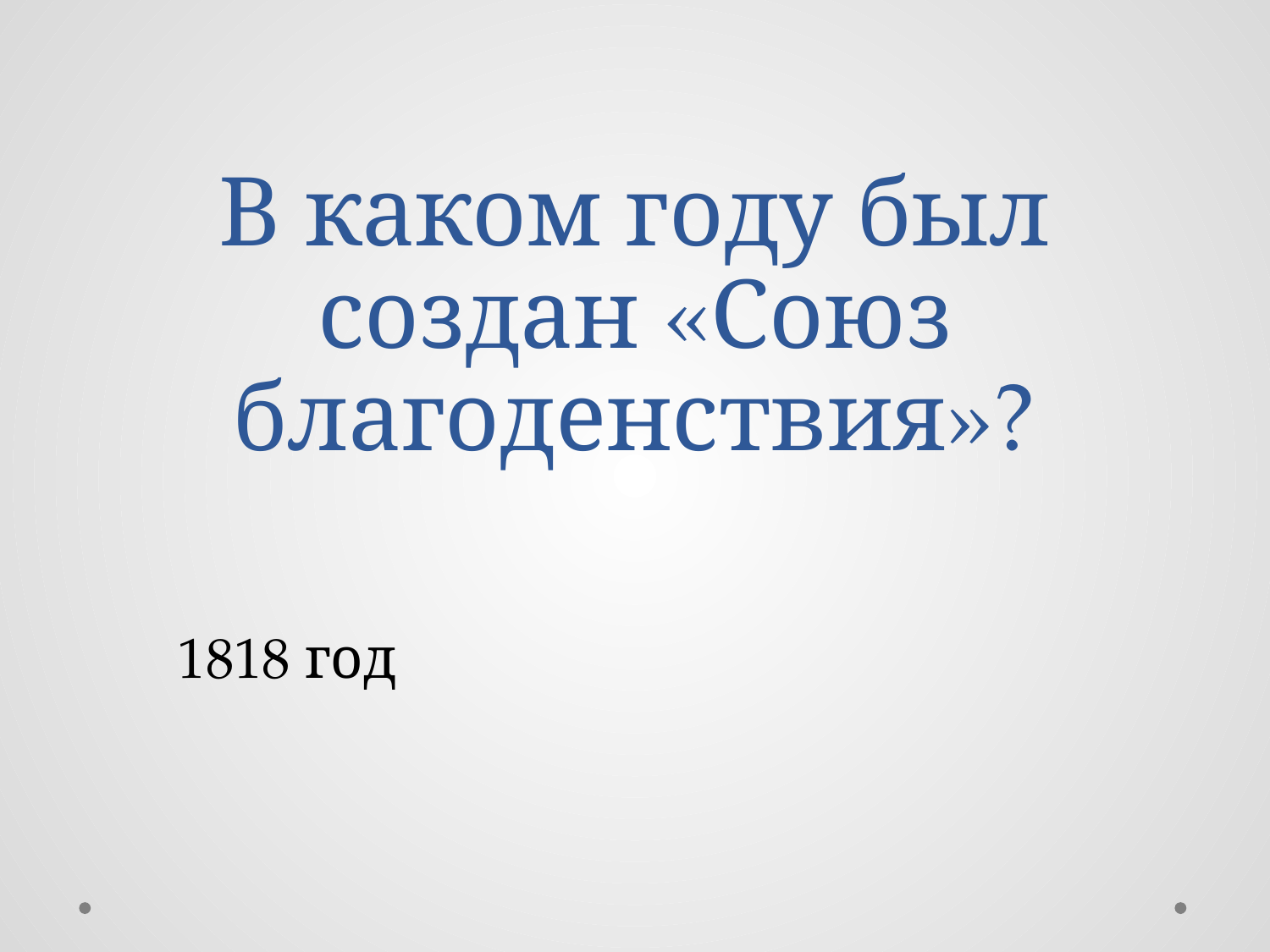

# В каком году был создан «Союз благоденствия»?

1818 год